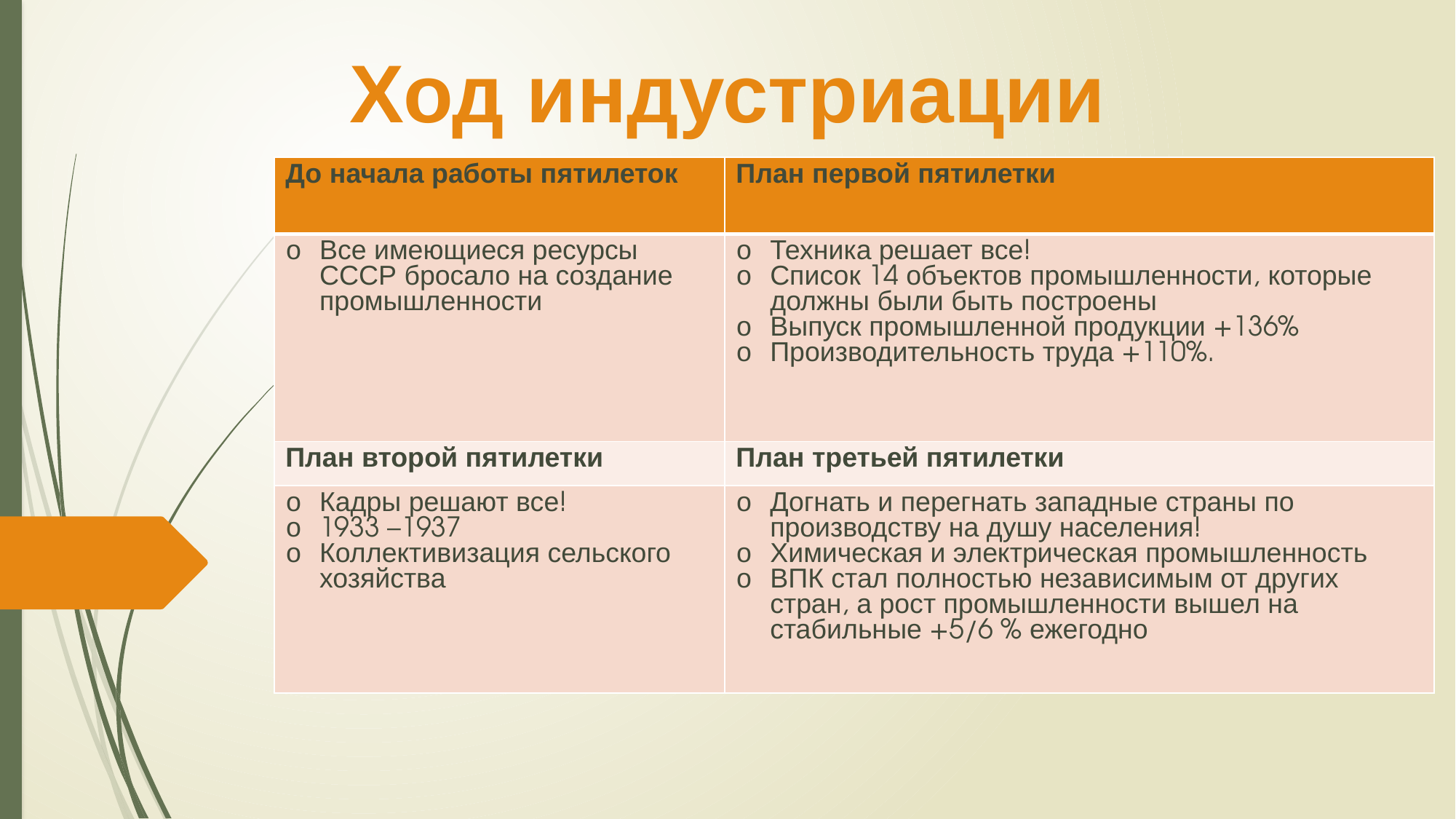

Ход индустриации

#
| До начала работы пятилеток | План первой пятилетки |
| --- | --- |
| Все имеющиеся ресурсы СССР бросало на создание промышленности | Техника решает все! Список 14 объектов промышленности, которые должны были быть построены Выпуск промышленной продукции +136% Производительность труда +110%. |
| План второй пятилетки | План третьей пятилетки |
| Кадры решают все! 1933 –1937 Коллективизация сельского хозяйства | Догнать и перегнать западные страны по производству на душу населения! Химическая и электрическая промышленность ВПК стал полностью независимым от других стран, а рост промышленности вышел на стабильные +5/6 % ежегодно |